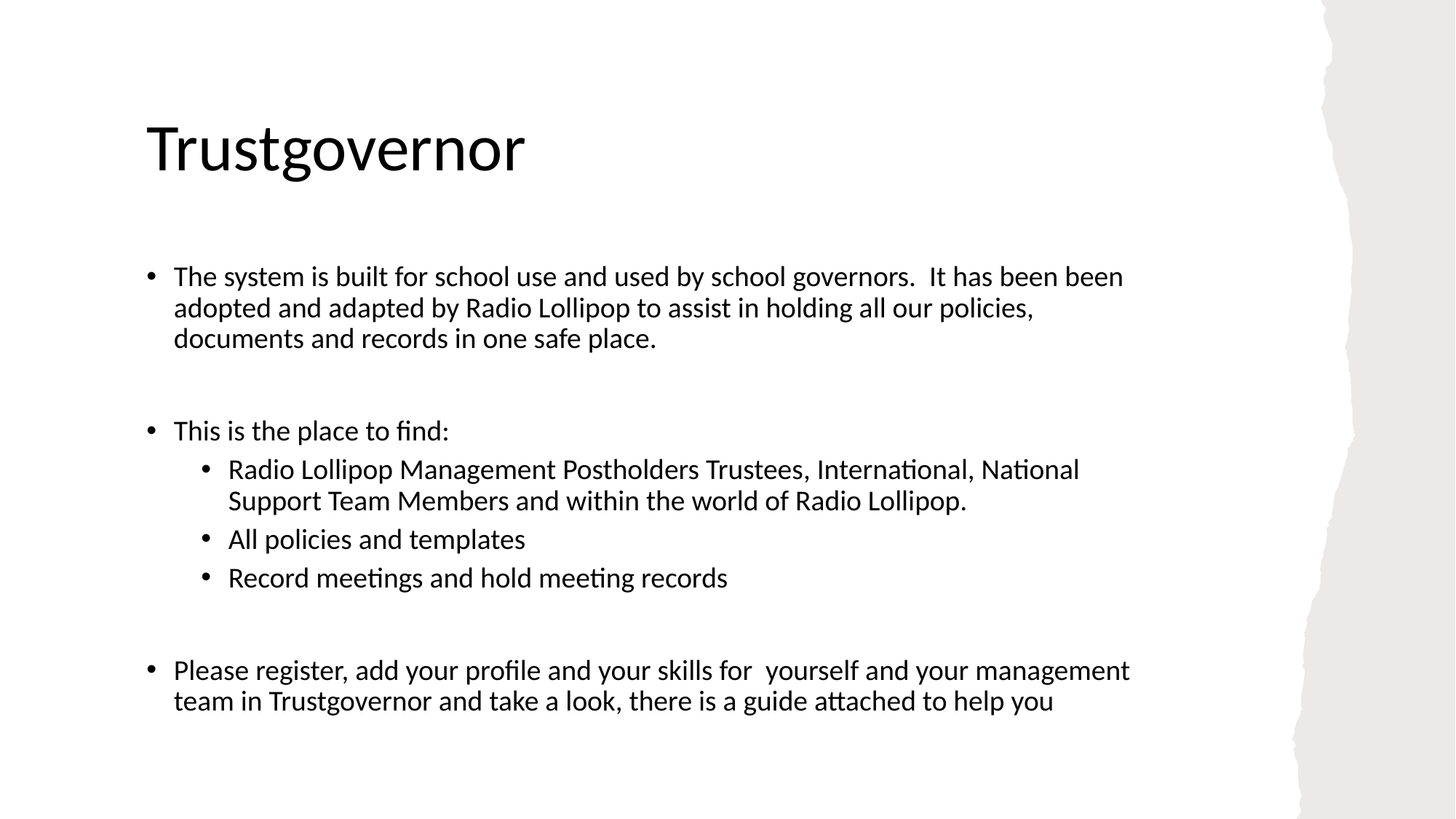

# Trustgovernor
The system is built for school use and used by school governors.  It has been been adopted and adapted by Radio Lollipop to assist in holding all our policies, documents and records in one safe place.

This is the place to find:
Radio Lollipop Management Postholders Trustees, International, National Support Team Members and within the world of Radio Lollipop.
All policies and templates
Record meetings and hold meeting records

Please register, add your profile and your skills for  yourself and your management team in Trustgovernor and take a look, there is a guide attached to help you